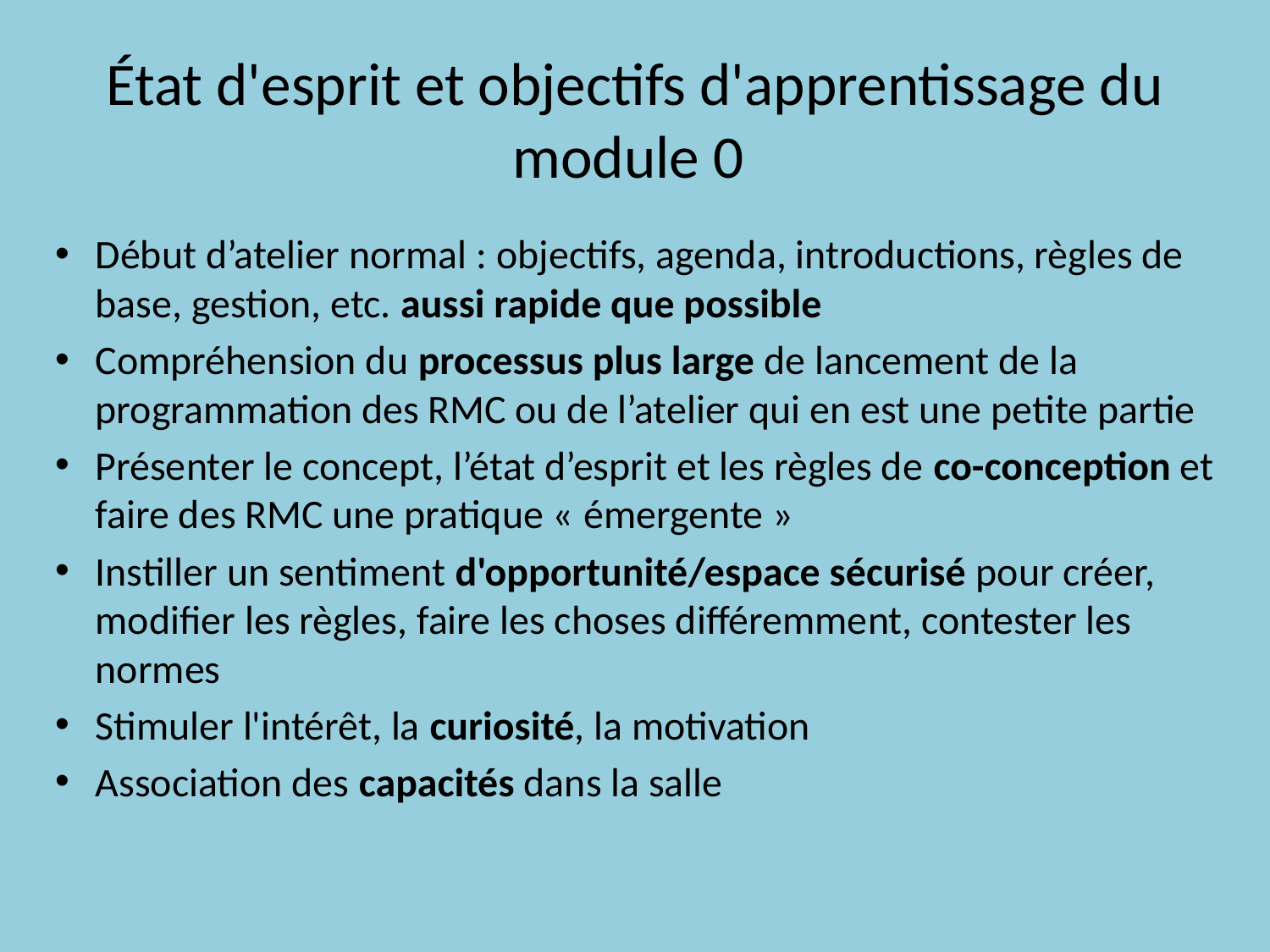

# État d'esprit et objectifs d'apprentissage du module 0
Début d’atelier normal : objectifs, agenda, introductions, règles de base, gestion, etc. aussi rapide que possible
Compréhension du processus plus large de lancement de la programmation des RMC ou de l’atelier qui en est une petite partie
Présenter le concept, l’état d’esprit et les règles de co-conception et faire des RMC une pratique « émergente »
Instiller un sentiment d'opportunité/espace sécurisé pour créer, modifier les règles, faire les choses différemment, contester les normes
Stimuler l'intérêt, la curiosité, la motivation
Association des capacités dans la salle